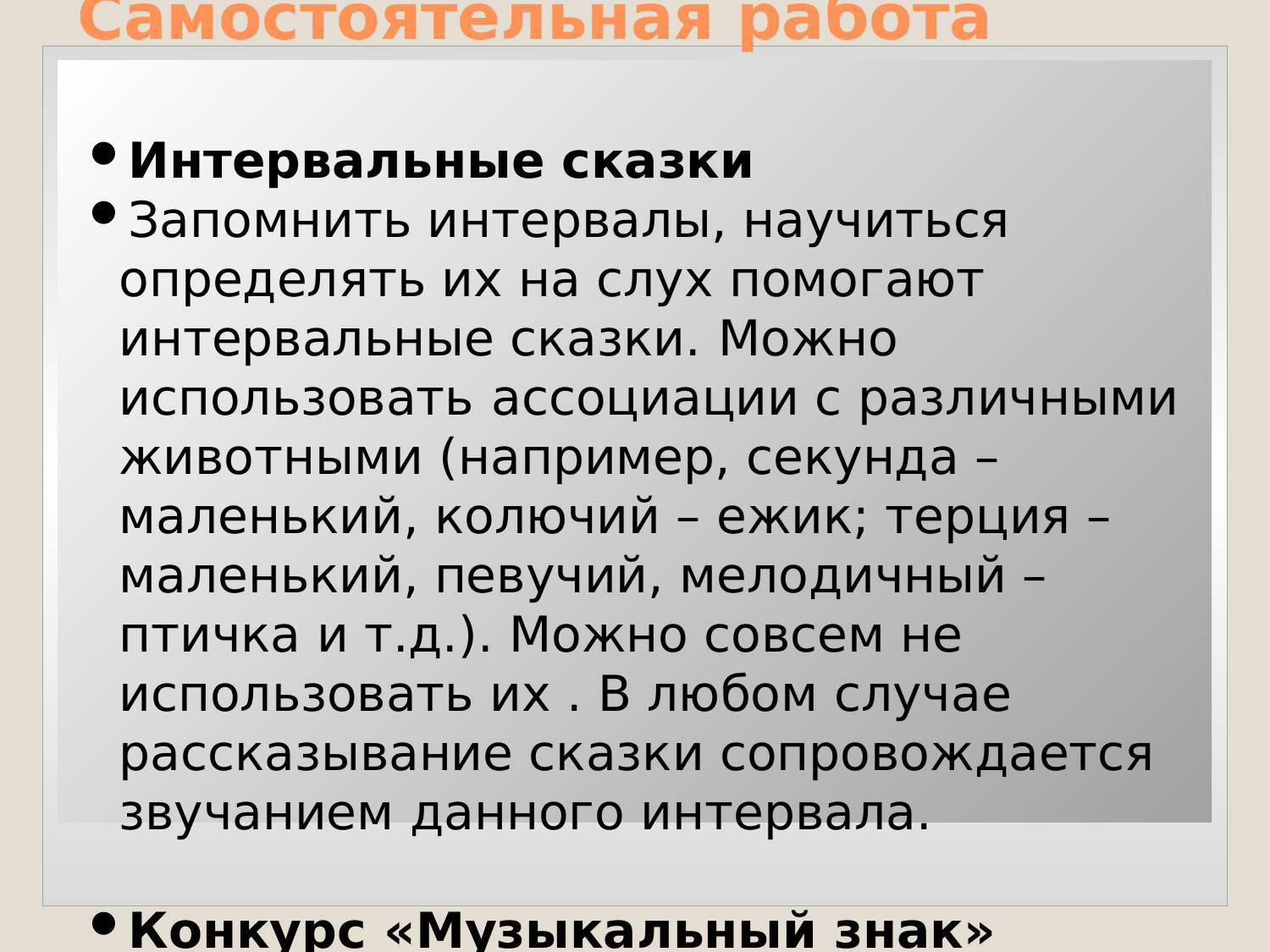

Самостоятельная работа

Интервальные сказки
Запомнить интервалы, научиться определять их на слух помогают интервальные сказки. Можно использовать ассоциации с различными животными (например, секунда – маленький, колючий – ежик; терция – маленький, певучий, мелодичный – птичка и т.д.). Можно совсем не использовать их . В любом случае рассказывание сказки сопровождается звучанием данного интервала.

Конкурс «Музыкальный знак»
Рисуем картину, состоящую из музыкальных знаков  (как правило на тему Нового года)

Сочинение стихов на ритмический рисунок